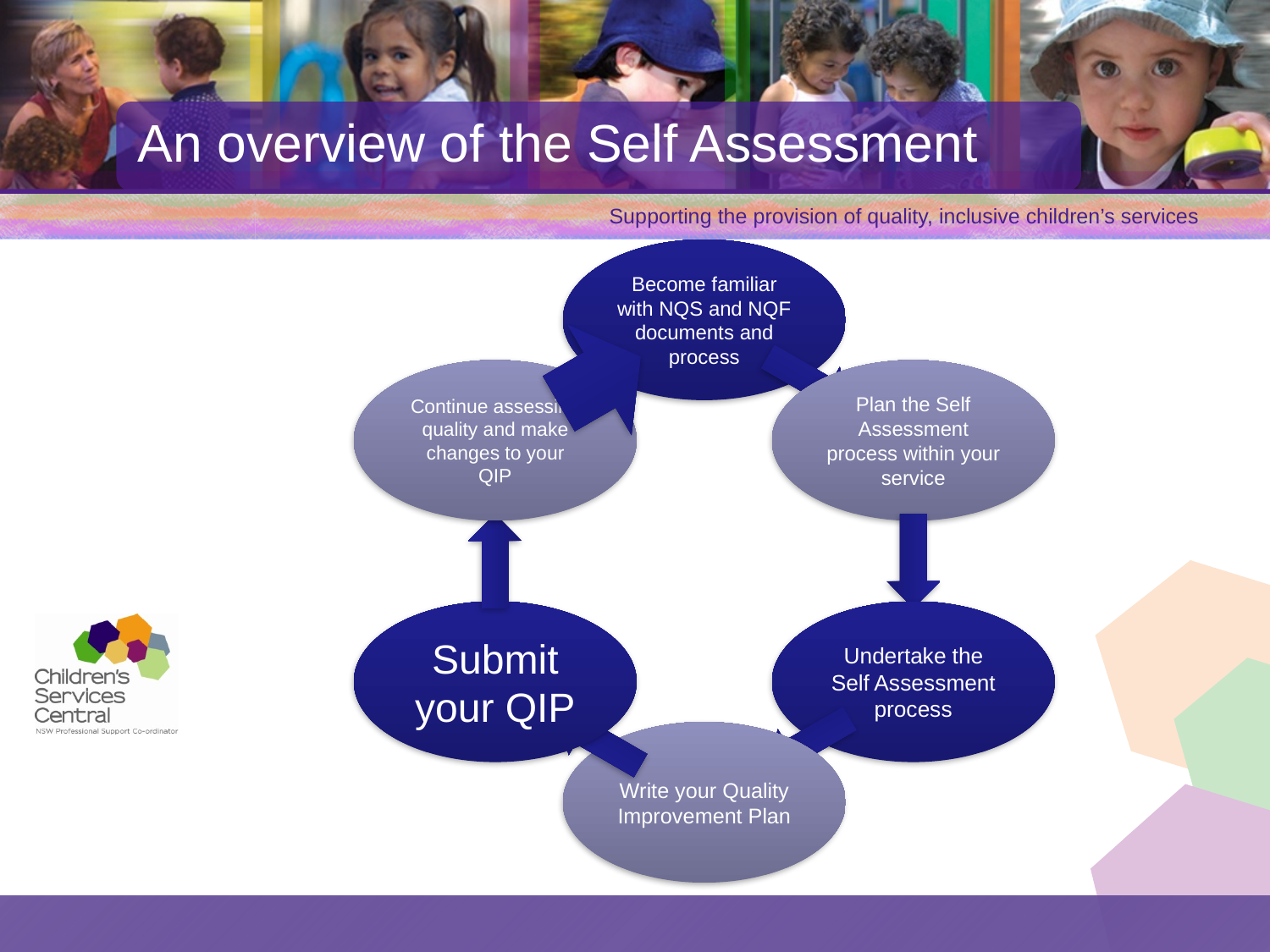

# An overview of the Self Assessment
Become familiar with NQS and NQF documents and process
Plan the Self Assessment process within your service
Undertake the Self Assessment process
Write your Quality Improvement Plan
Submit your QIP
Continue assessing quality and make changes to your QIP